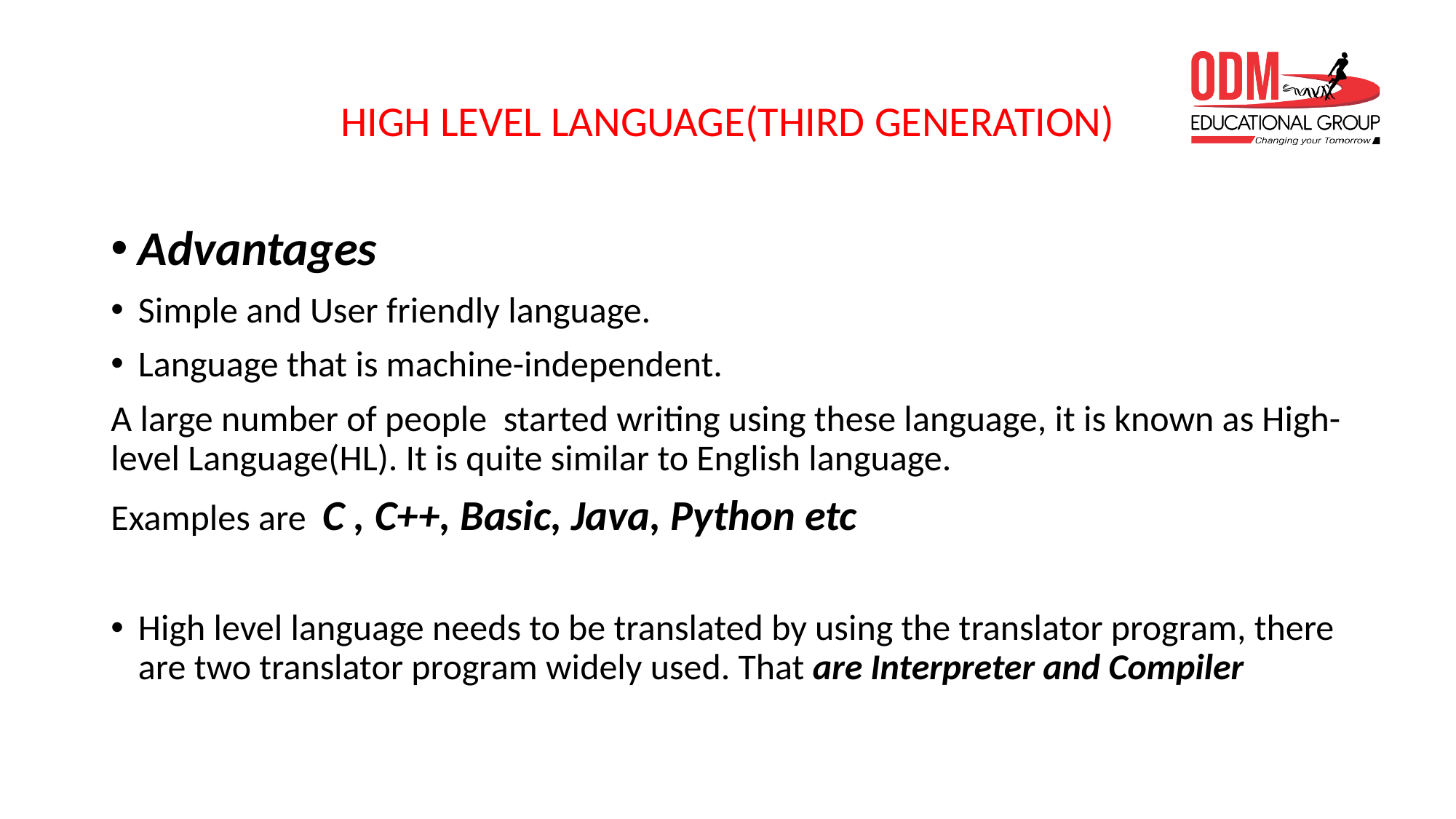

# HIGH LEVEL LANGUAGE(THIRD GENERATION)

Advantages
Simple and User friendly language.
Language that is machine-independent.
A large number of people  started writing using these language, it is known as High-level Language(HL). It is quite similar to English language.
Examples are  C , C++, Basic, Java, Python etc

High level language needs to be translated by using the translator program, there are two translator program widely used. That are Interpreter and Compiler